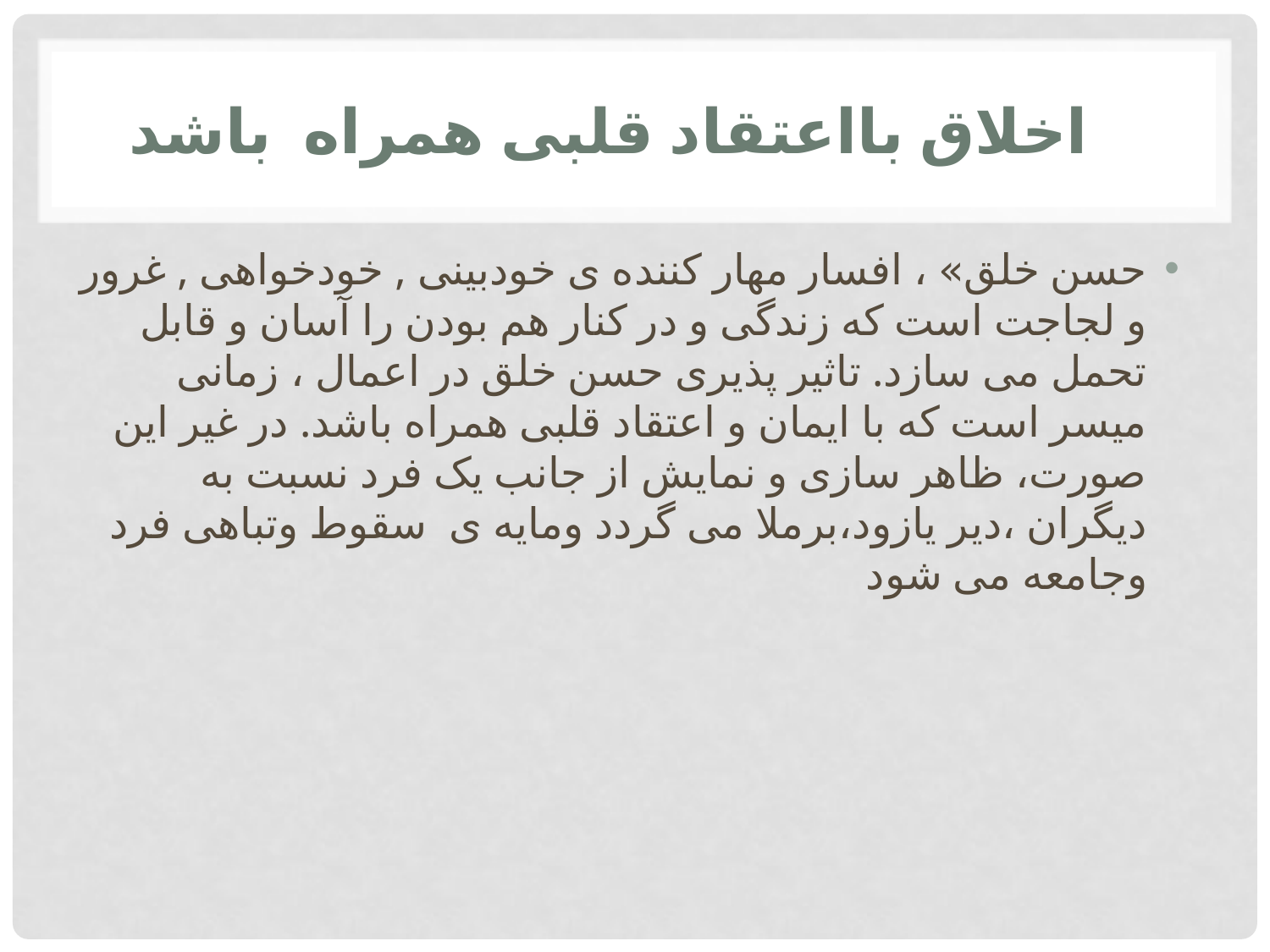

# اخلاق بااعتقاد قلبی همراه  باشد
حسن خلق» ، افسار مهار کننده ی خودبینی , خودخواهی , غرور و لجاجت است که زندگی و در کنار هم بودن را آسان و قابل تحمل می سازد. تاثیر پذیری حسن خلق در اعمال ، زمانی میسر است که با ایمان و اعتقاد قلبی همراه باشد. در غیر این صورت، ظاهر سازی و نمایش از جانب یک فرد نسبت به دیگران ،دیر یازود،برملا می گردد ومایه ی  سقوط وتباهی فرد وجامعه می شود